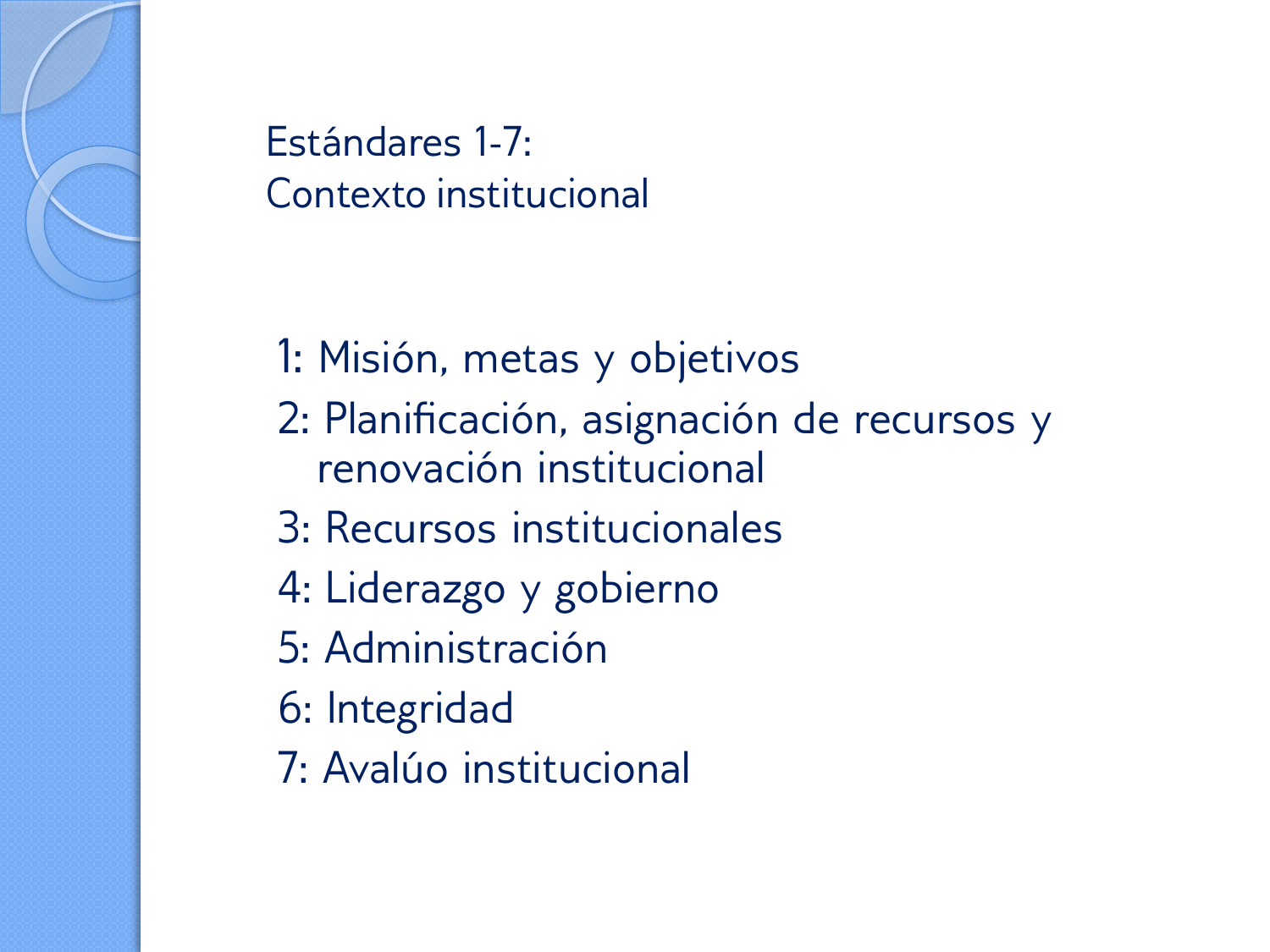

# Estándares 1-7: Contexto institucional

1: Misión, metas y objetivos
2: Planificación, asignación de recursos y renovación institucional
3: Recursos institucionales
4: Liderazgo y gobierno
5: Administración
6: Integridad
7: Avalúo institucional